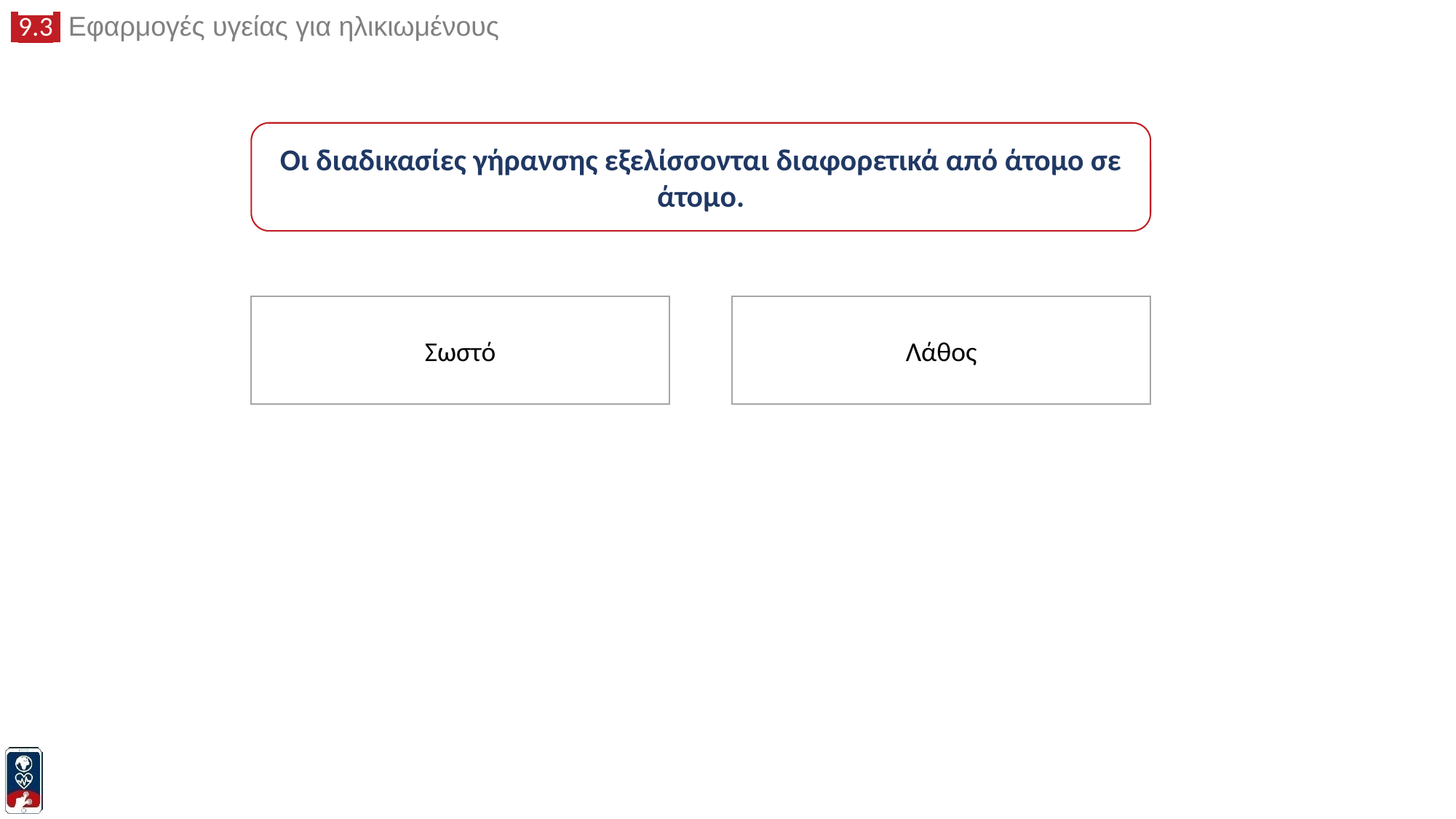

Οι διαδικασίες γήρανσης εξελίσσονται διαφορετικά από άτομο σε άτομο.
Λάθος
Σωστό